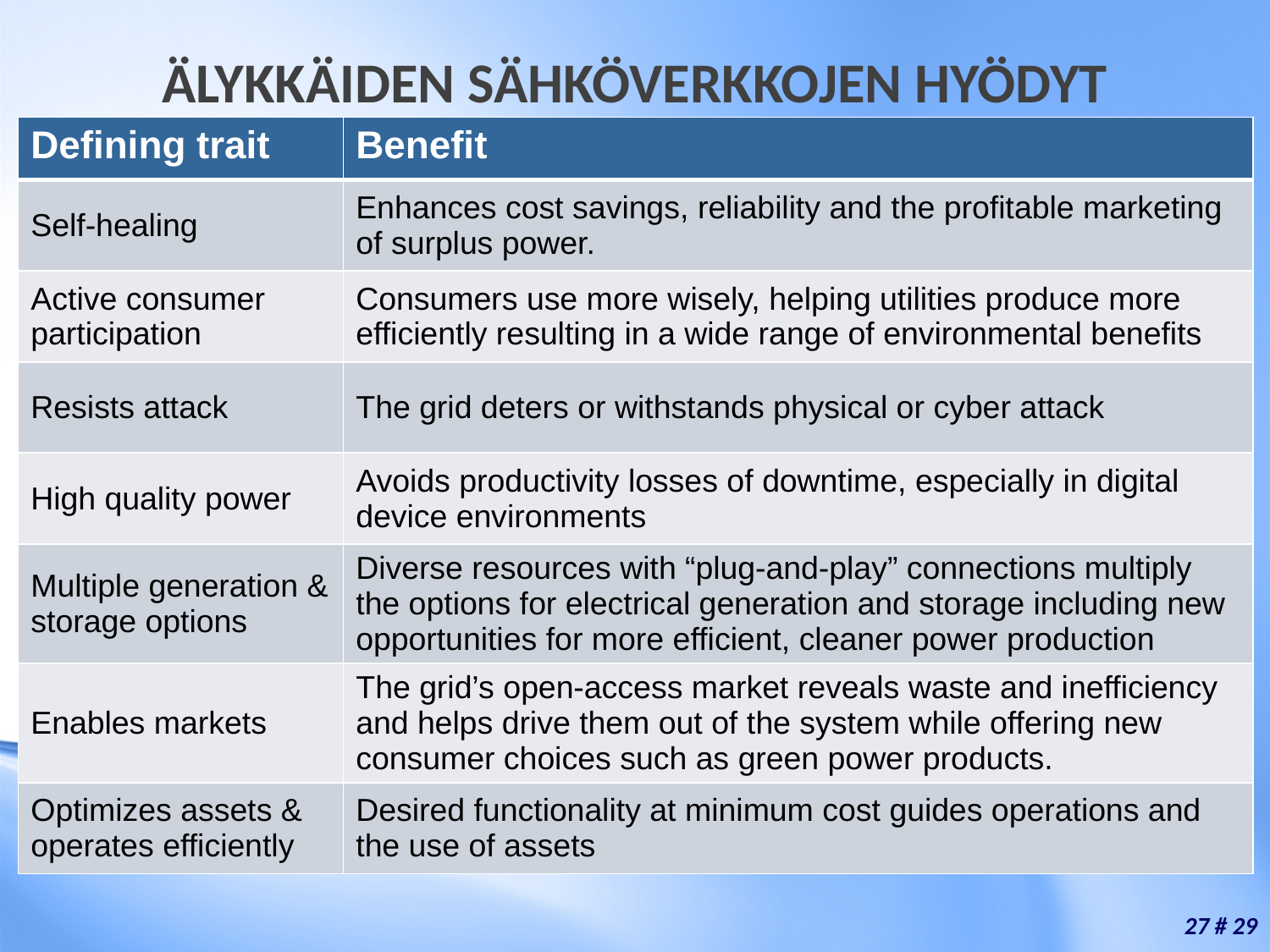

# ÄLYKKÄIDEN SÄHKÖVERKKOJEN HYÖDYT
| Defining trait | Benefit |
| --- | --- |
| Self-healing | Enhances cost savings, reliability and the profitable marketing of surplus power. |
| Active consumer participation | Consumers use more wisely, helping utilities produce more efficiently resulting in a wide range of environmental benefits |
| Resists attack | The grid deters or withstands physical or cyber attack |
| High quality power | Avoids productivity losses of downtime, especially in digital device environments |
| Multiple generation & storage options | Diverse resources with “plug-and-play” connections multiply the options for electrical generation and storage including new opportunities for more efficient, cleaner power production |
| Enables markets | The grid’s open-access market reveals waste and inefficiency and helps drive them out of the system while offering new consumer choices such as green power products. |
| Optimizes assets & operates efficiently | Desired functionality at minimum cost guides operations and the use of assets |
27 # 29